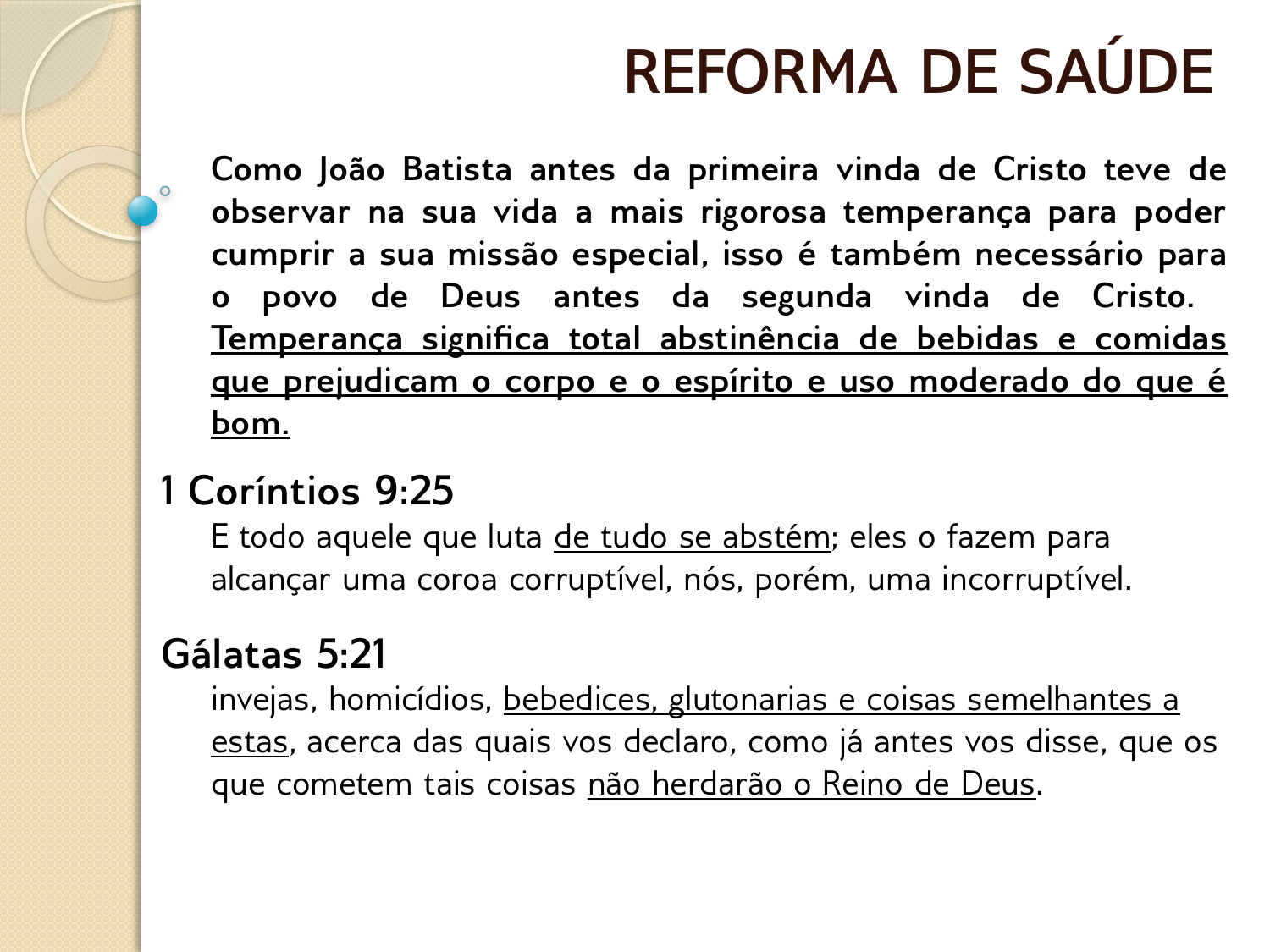

REFORMA DE SAÚDE
Como João Batista antes da primeira vinda de Cristo teve de observar na sua vida a mais rigorosa temperança para poder cumprir a sua missão especial, isso é também necessário para o povo de Deus antes da segunda vinda de Cristo.  Temperança significa total abstinência de bebidas e comidas que prejudicam o corpo e o espírito e uso moderado do que é bom.
1 Coríntios 9:25
E todo aquele que luta de tudo se abstém; eles o fazem para alcançar uma coroa corruptível, nós, porém, uma incorruptível.
Gálatas 5:21
invejas, homicídios, bebedices, glutonarias e coisas semelhantes a estas, acerca das quais vos declaro, como já antes vos disse, que os que cometem tais coisas não herdarão o Reino de Deus.